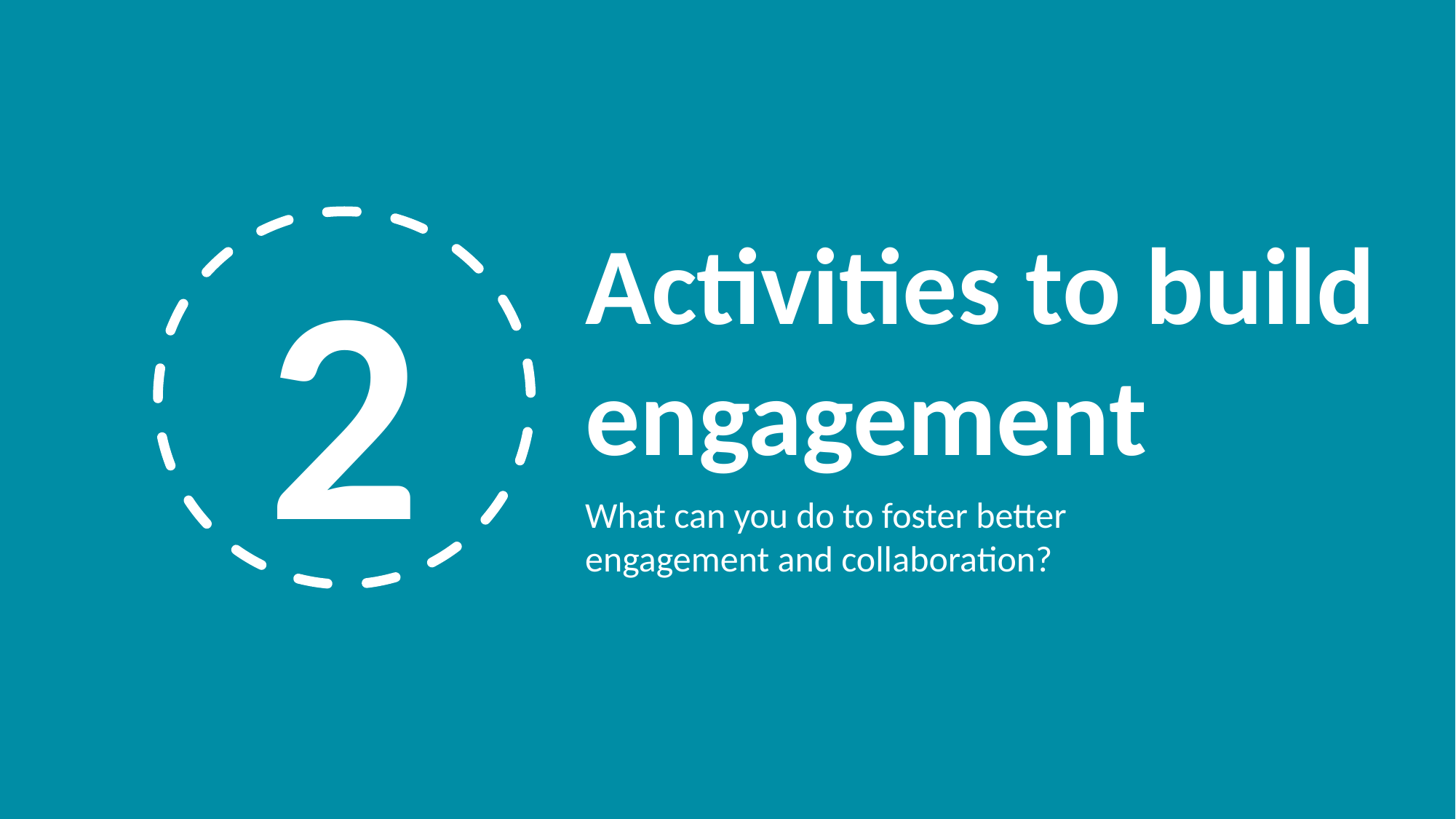

Activities to build engagement
2
What can you do to foster better engagement and collaboration?